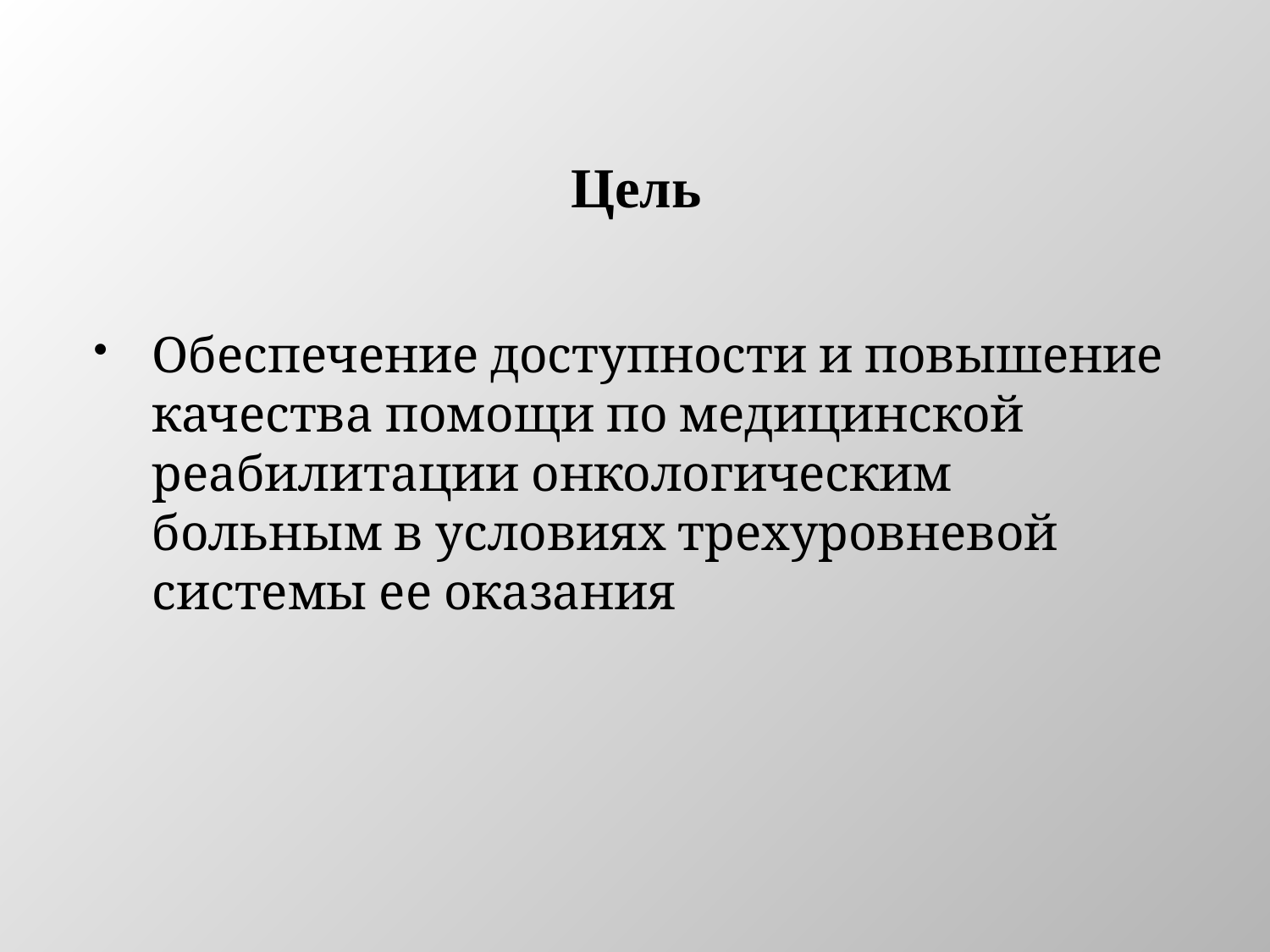

# Цель
Обеспечение доступности и повышение качества помощи по медицинской реабилитации онкологическим больным в условиях трехуровневой системы ее оказания